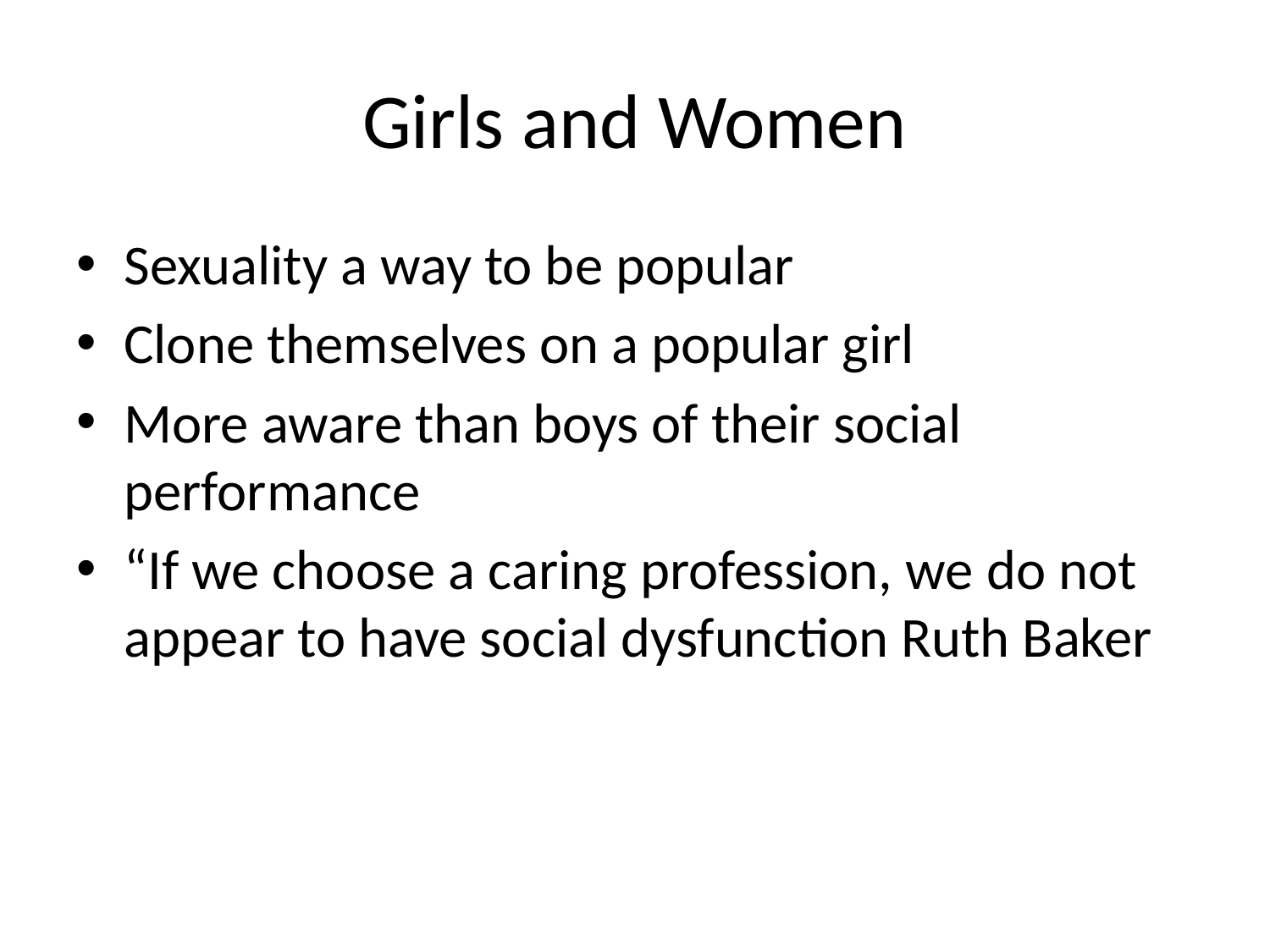

# Girls and Women
Sexuality a way to be popular
Clone themselves on a popular girl
More aware than boys of their social performance
“If we choose a caring profession, we do not appear to have social dysfunction Ruth Baker